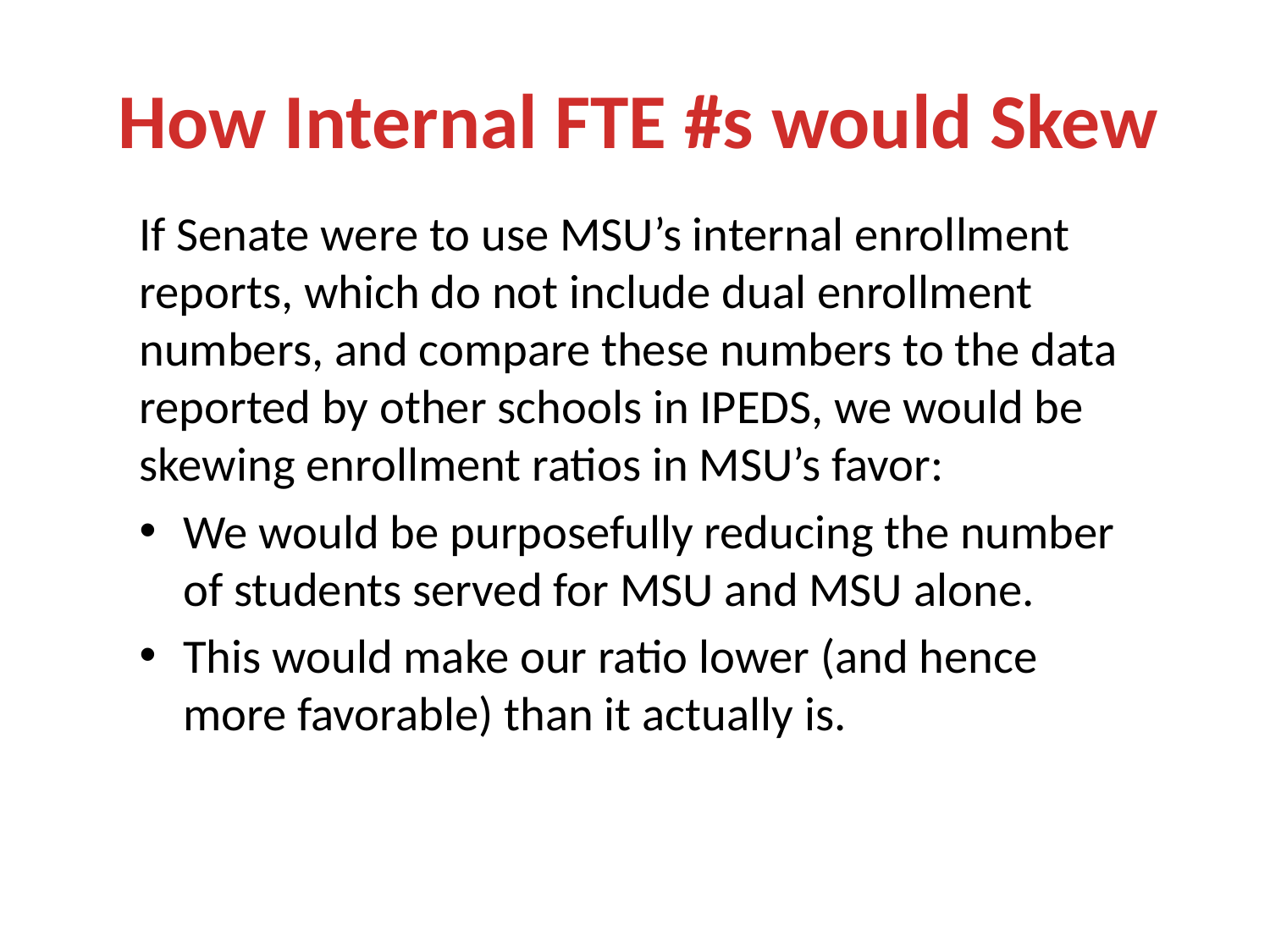

# How Internal FTE #s would Skew
If Senate were to use MSU’s internal enrollment reports, which do not include dual enrollment numbers, and compare these numbers to the data reported by other schools in IPEDS, we would be skewing enrollment ratios in MSU’s favor:
We would be purposefully reducing the number of students served for MSU and MSU alone.
This would make our ratio lower (and hence more favorable) than it actually is.